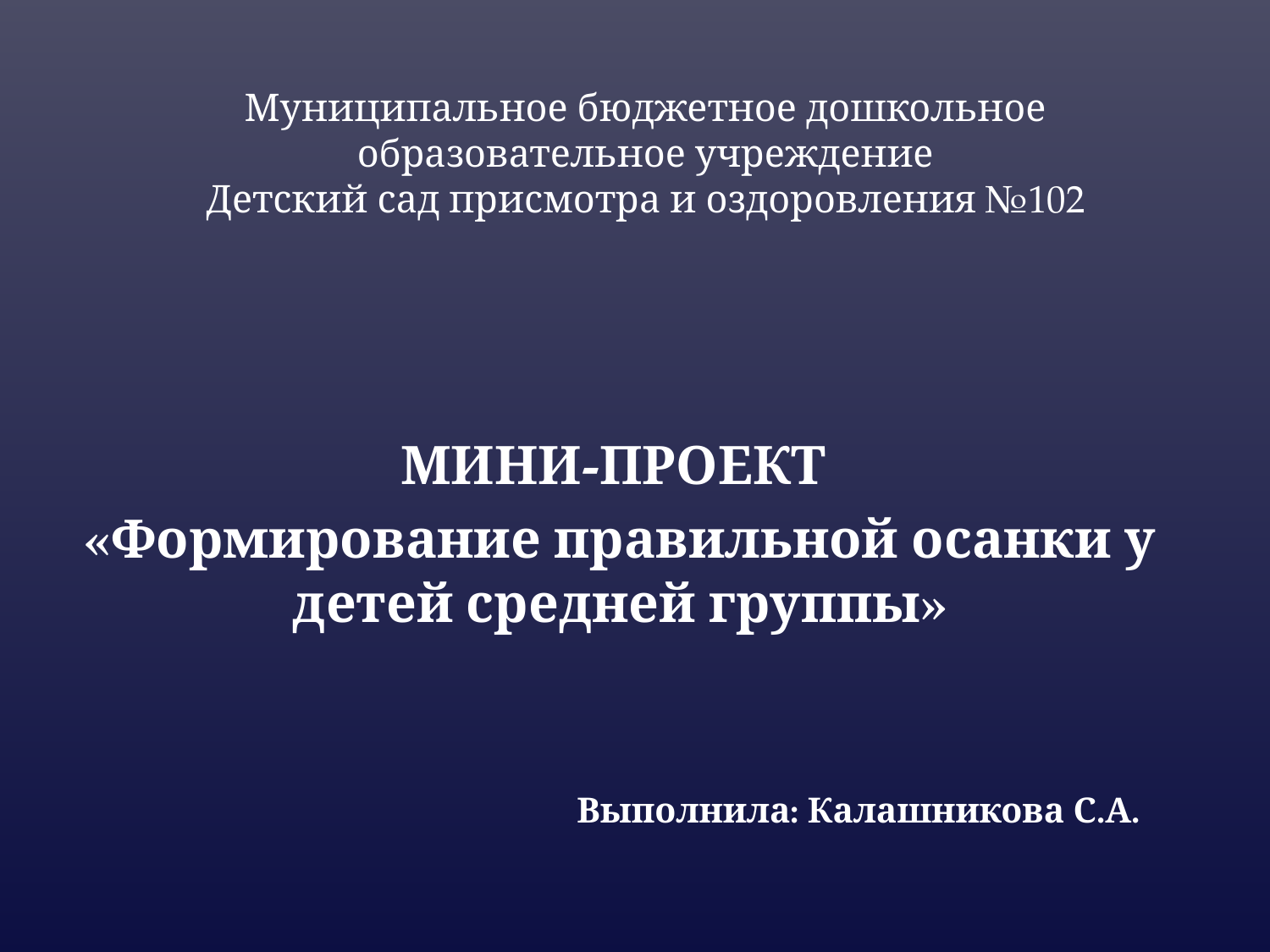

# Муниципальное бюджетное дошкольное образовательное учреждение Детский сад присмотра и оздоровления №102

МИНИ-ПРОЕКТ
«Формирование правильной осанки у детей средней группы»

                                                       Выполнила: Калашникова С.А.